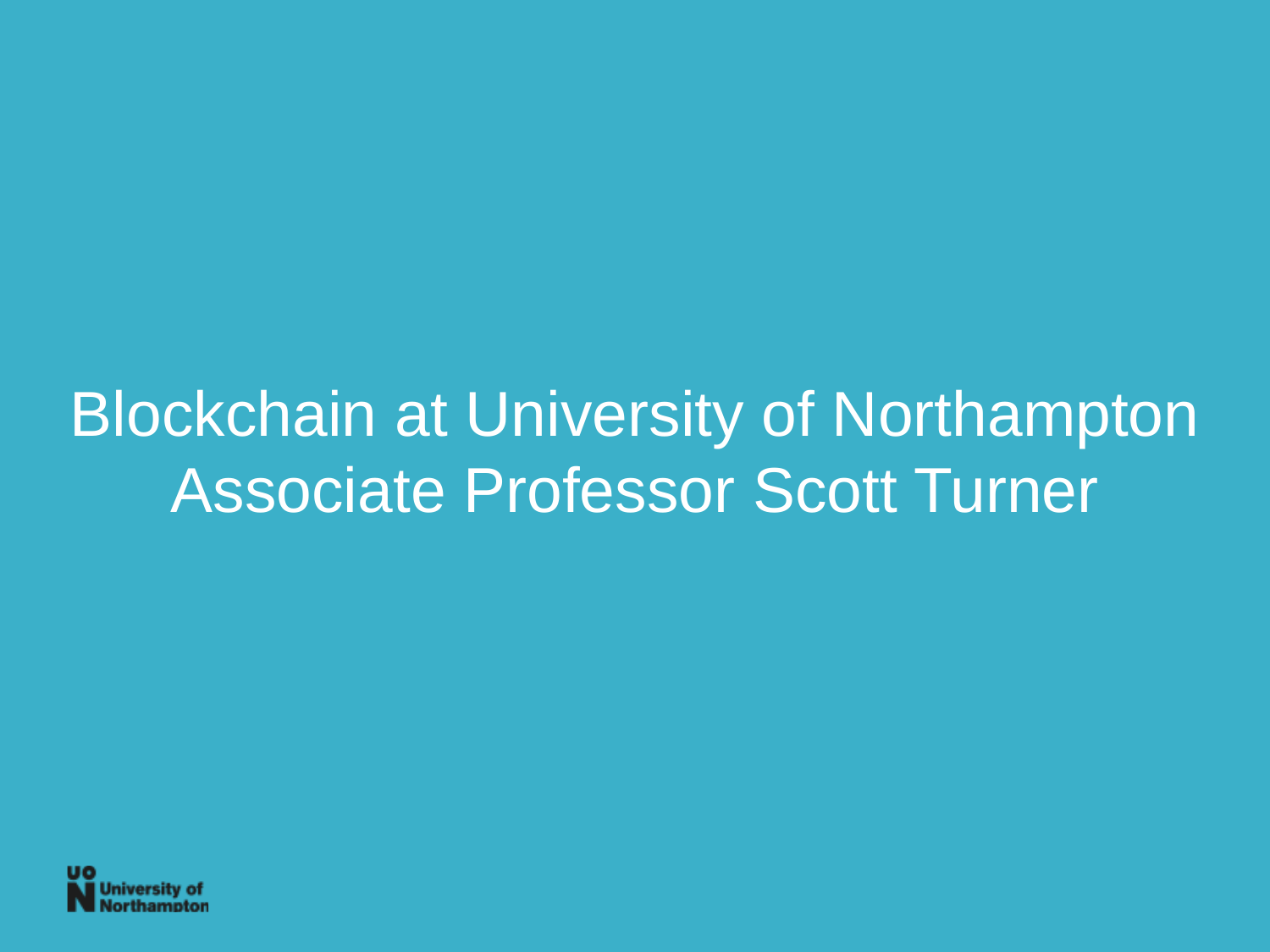

#
Blockchain at University of Northampton
Associate Professor Scott Turner